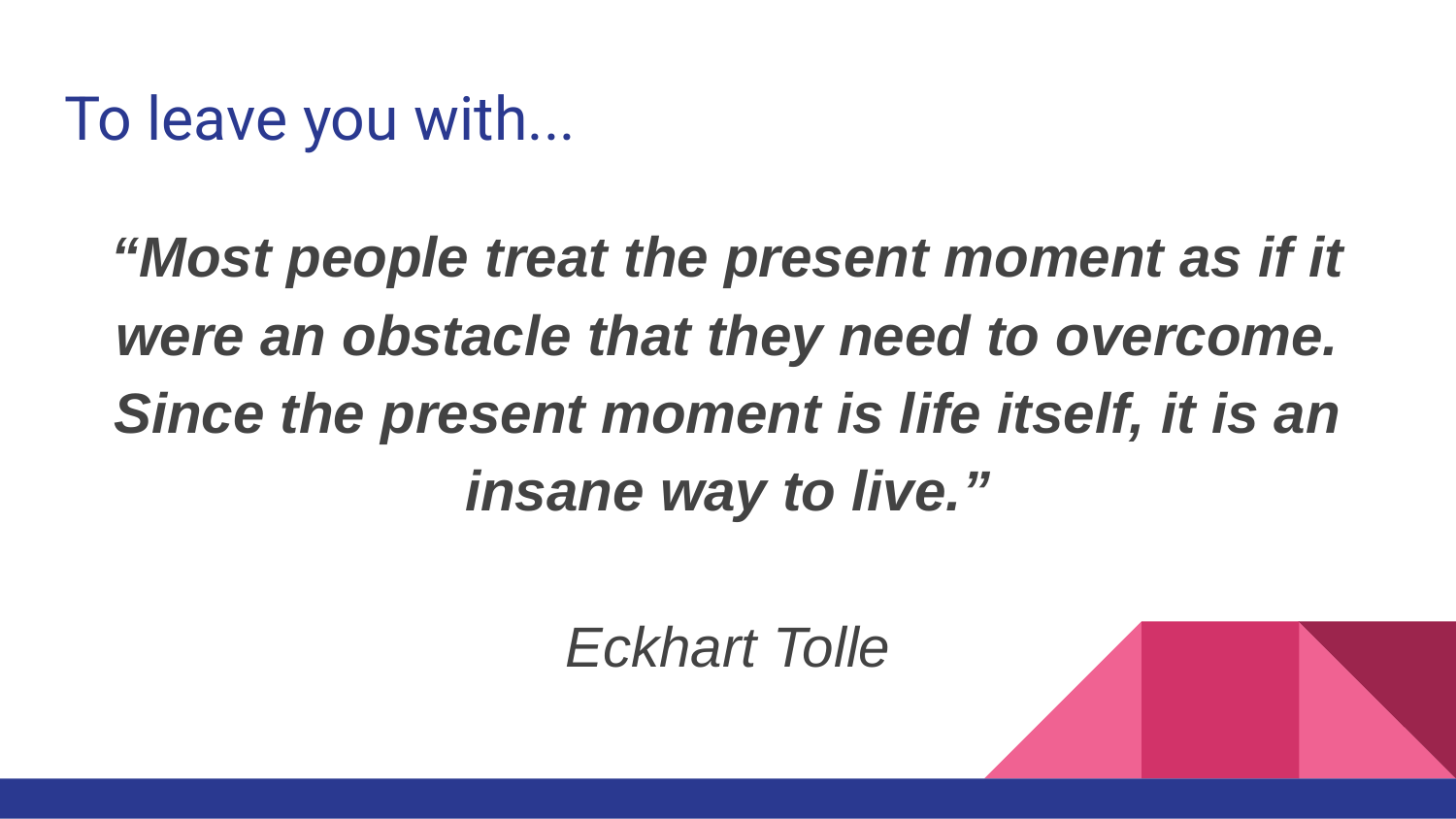

# To leave you with...
“Most people treat the present moment as if it were an obstacle that they need to overcome. Since the present moment is life itself, it is an insane way to live.”

Eckhart Tolle